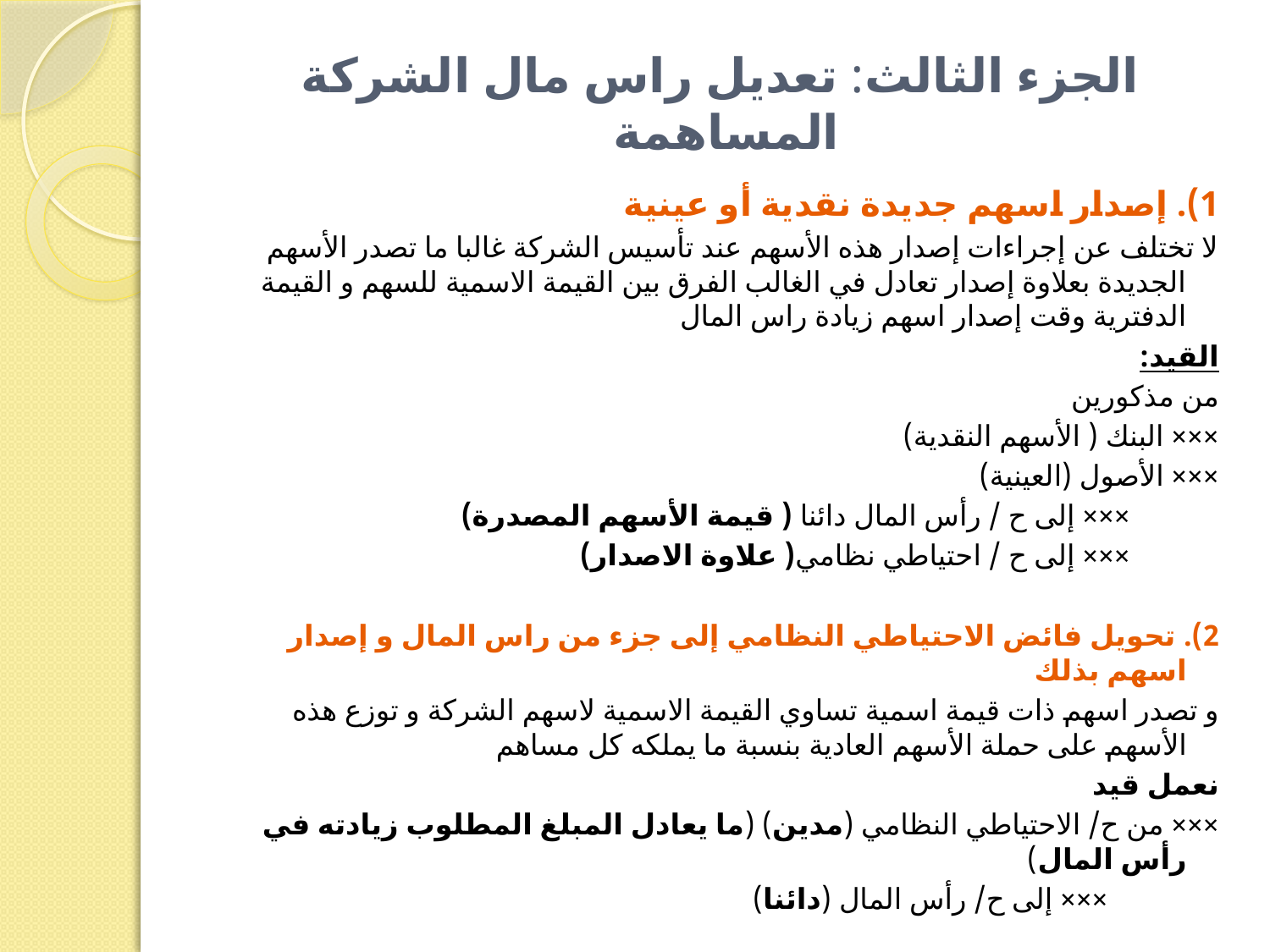

# الجزء الثالث: تعديل راس مال الشركة المساهمة
1). إصدار اسهم جديدة نقدية أو عينية
لا تختلف عن إجراءات إصدار هذه الأسهم عند تأسيس الشركة غالبا ما تصدر الأسهم الجديدة بعلاوة إصدار تعادل في الغالب الفرق بين القيمة الاسمية للسهم و القيمة الدفترية وقت إصدار اسهم زيادة راس المال
القيد:
من مذكورين
××× البنك ( الأسهم النقدية)
××× الأصول (العينية)
            ××× إلى ح / رأس المال دائنا ( قيمة الأسهم المصدرة)
            ××× إلى ح / احتياطي نظامي( علاوة الاصدار)

2). تحويل فائض الاحتياطي النظامي إلى جزء من راس المال و إصدار اسهم بذلك
و تصدر اسهم ذات قيمة اسمية تساوي القيمة الاسمية لاسهم الشركة و توزع هذه الأسهم على حملة الأسهم العادية بنسبة ما يملكه كل مساهم
نعمل قيد
××× من ح/ الاحتياطي النظامي (مدين) (ما يعادل المبلغ المطلوب زيادته في رأس المال)
               ××× إلى ح/ رأس المال (دائنا)